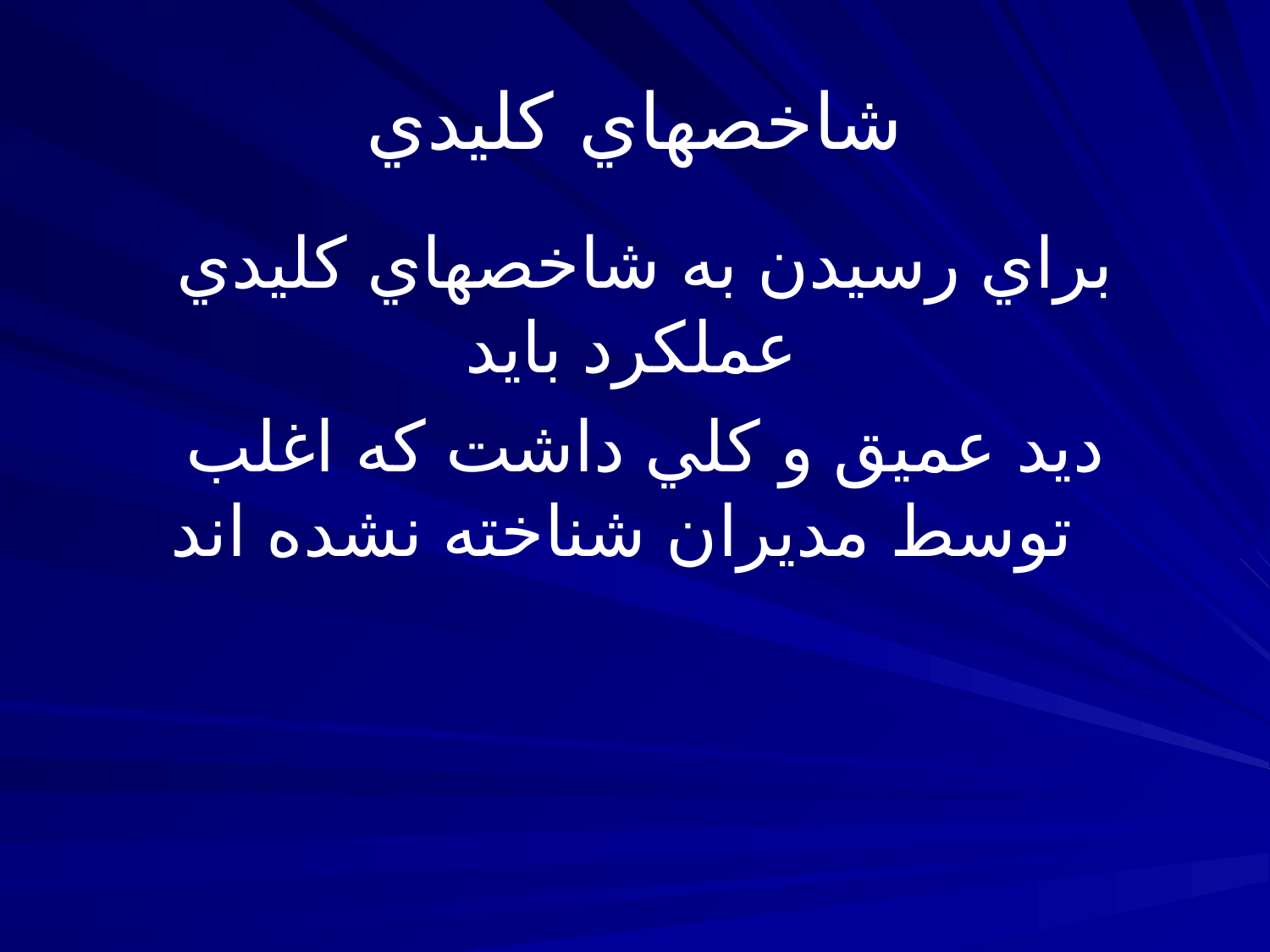

# شاخصهاي کليدي
براي رسيدن به شاخصهاي کليدي عملکرد بايد
ديد عميق و کلي داشت که اغلب توسط مديران شناخته نشده اند